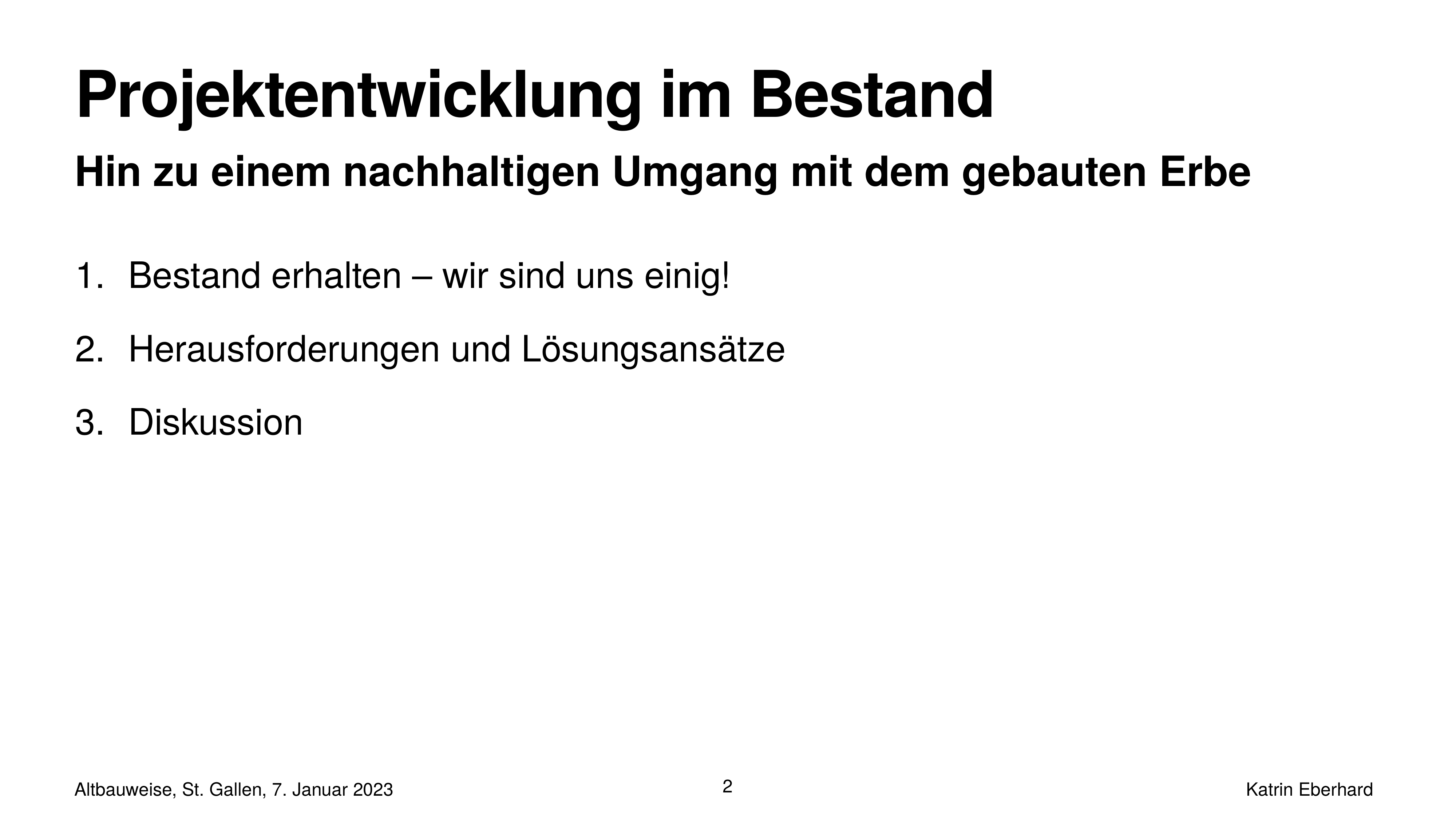

# Projektentwicklung im Bestand
Hin zu einem nachhaltigen Umgang mit dem gebauten Erbe
Bestand erhalten – wir sind uns einig!
Herausforderungen und Lösungsansätze
Diskussion
Altbauweise, St. Gallen, 7. Januar 2023                                                                                                                                                                        Katrin Eberhard
2